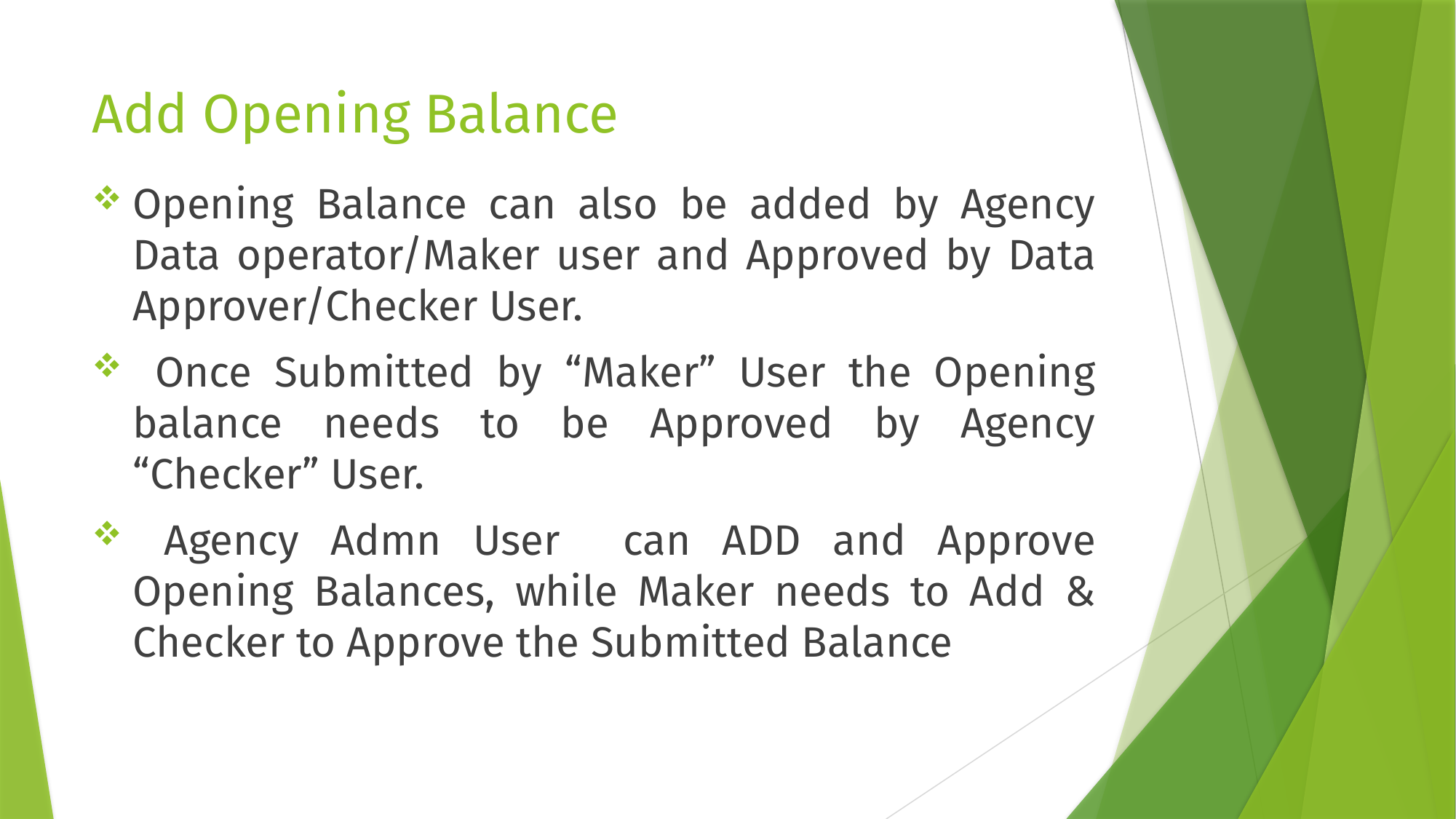

# Add Opening Balance
Opening Balance can also be added by Agency Data operator/Maker user and Approved by Data Approver/Checker User.
 Once Submitted by “Maker” User the Opening balance needs to be Approved by Agency “Checker” User.
 Agency Admn User  can ADD and Approve Opening Balances, while Maker needs to Add & Checker to Approve the Submitted Balance